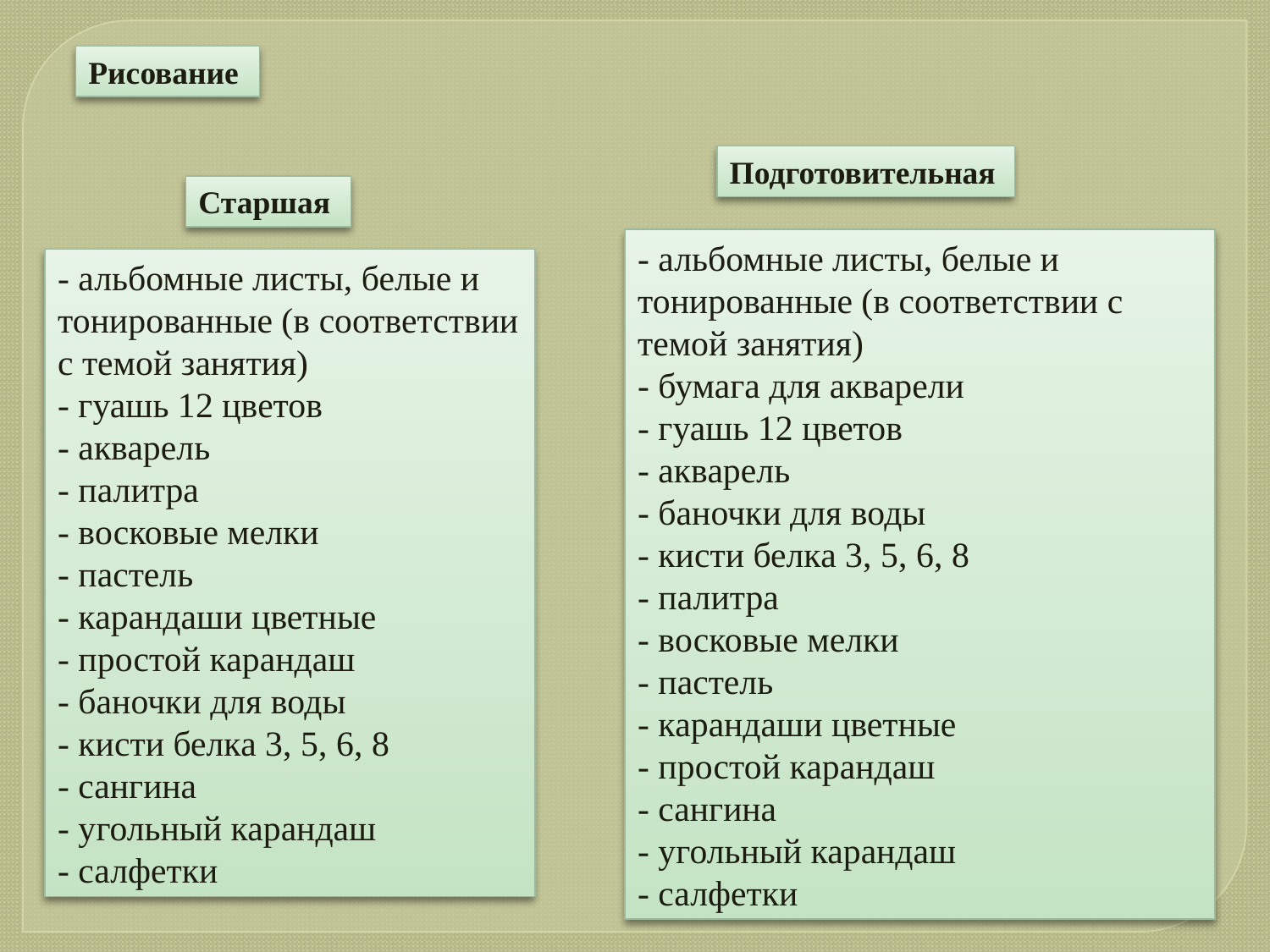

Рисование
Подготовительная
Старшая
- альбомные листы, белые и тонированные (в соответствии с темой занятия)
- бумага для акварели
- гуашь 12 цветов
- акварель
- баночки для воды
- кисти белка 3, 5, 6, 8
- палитра
- восковые мелки
- пастель
- карандаши цветные
- простой карандаш
- сангина
- угольный карандаш
- салфетки
- альбомные листы, белые и тонированные (в соответствии с темой занятия)
- гуашь 12 цветов
- акварель
- палитра
- восковые мелки
- пастель
- карандаши цветные
- простой карандаш
- баночки для воды
- кисти белка 3, 5, 6, 8
- сангина
- угольный карандаш
- салфетки